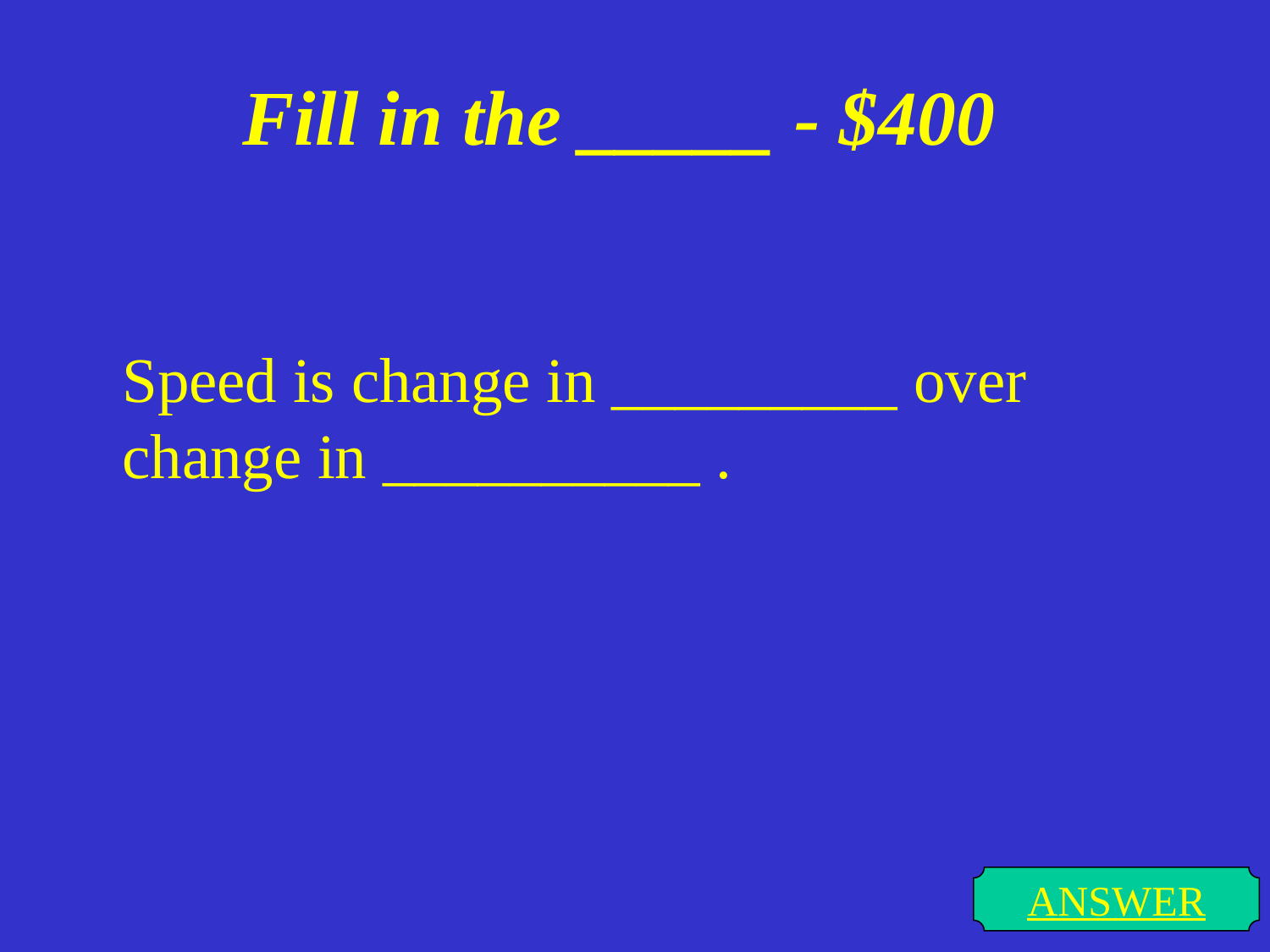

# Fill in the _____ - $400
Speed is change in _________ over change in __________ .

ANSWER